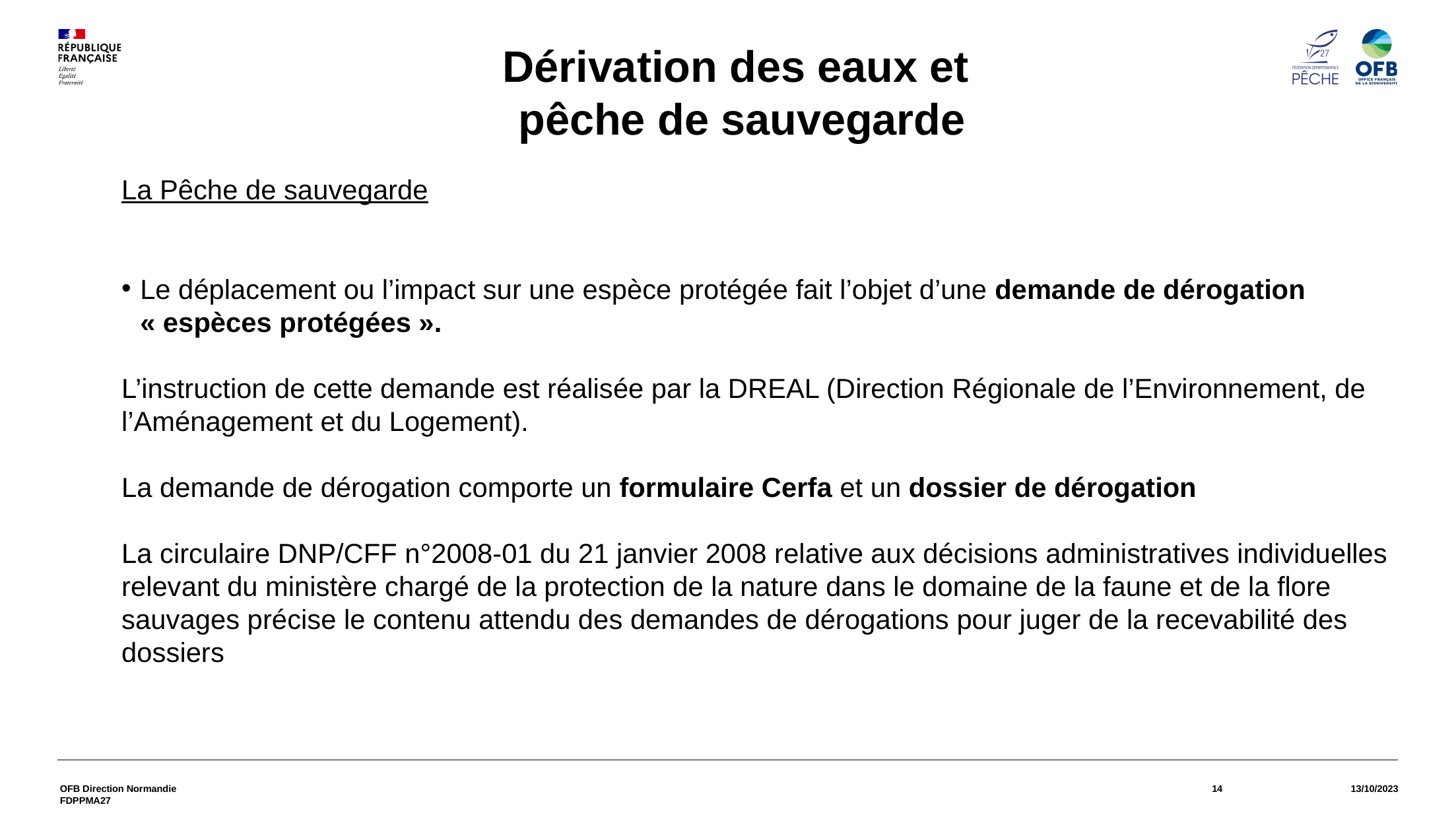

Dérivation des eaux et
pêche de sauvegarde
La Pêche de sauvegarde

Le déplacement ou l’impact sur une espèce protégée fait l’objet d’une demande de dérogation « espèces protégées ».

L’instruction de cette demande est réalisée par la DREAL (Direction Régionale de l’Environnement, de l’Aménagement et du Logement).

La demande de dérogation comporte un formulaire Cerfa et un dossier de dérogation
La circulaire DNP/CFF n°2008-01 du 21 janvier 2008 relative aux décisions administratives individuelles relevant du ministère chargé de la protection de la nature dans le domaine de la faune et de la flore sauvages précise le contenu attendu des demandes de dérogations pour juger de la recevabilité des dossiers